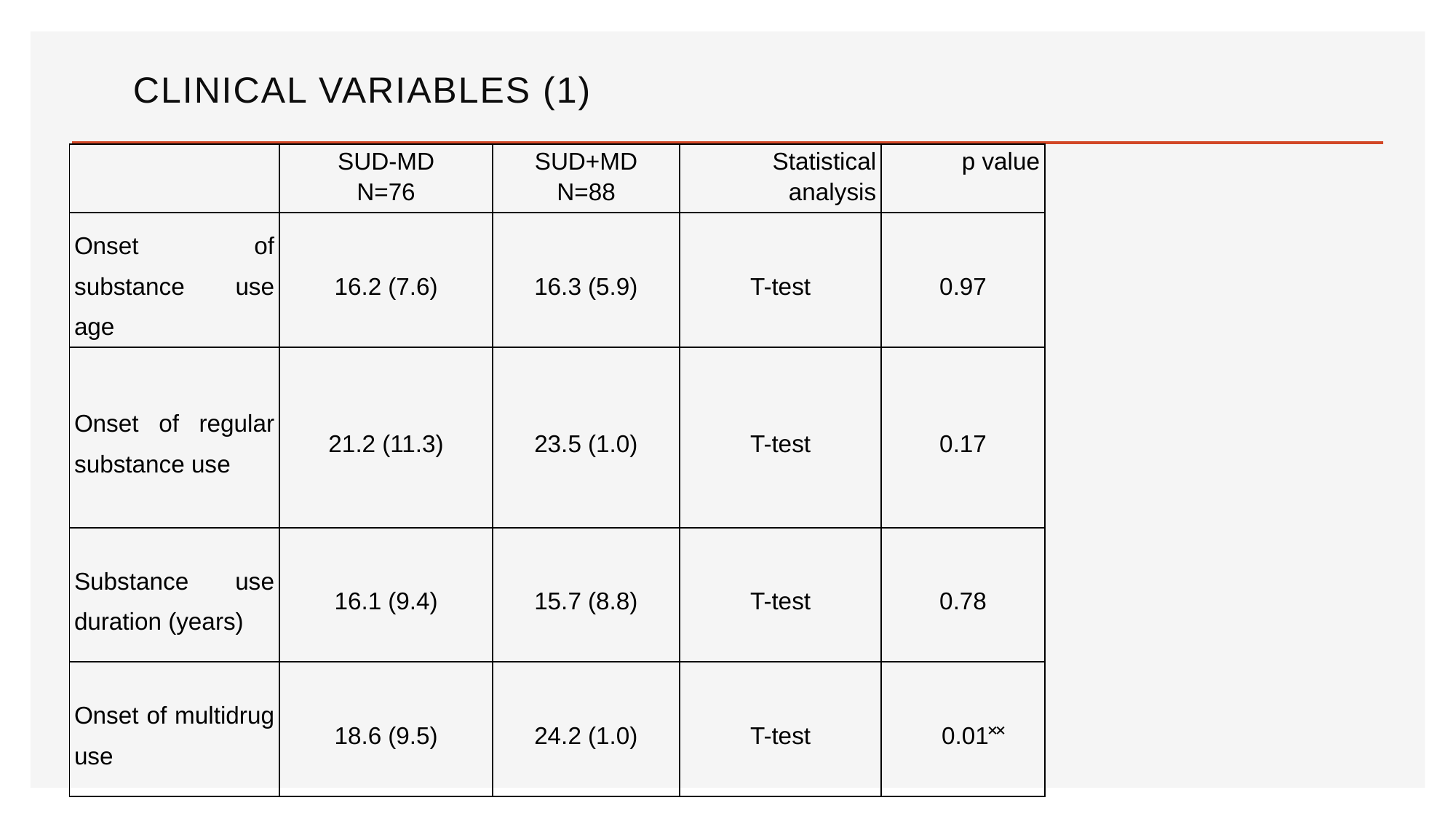

# Clinical variables (1)
|  | SUD-MD N=76 | SUD+MD N=88 | Statistical analysis | p value |
| --- | --- | --- | --- | --- |
| Onset of substance use age | 16.2 (7.6) | 16.3 (5.9) | T-test | 0.97 |
| Onset of regular substance use | 21.2 (11.3) | 23.5 (1.0) | T-test | 0.17 |
| Substance use duration (years) | 16.1 (9.4) | 15.7 (8.8) | T-test | 0.78 |
| Onset of multidrug use | 18.6 (9.5) | 24.2 (1.0) | T-test | 0.01˟˟ |